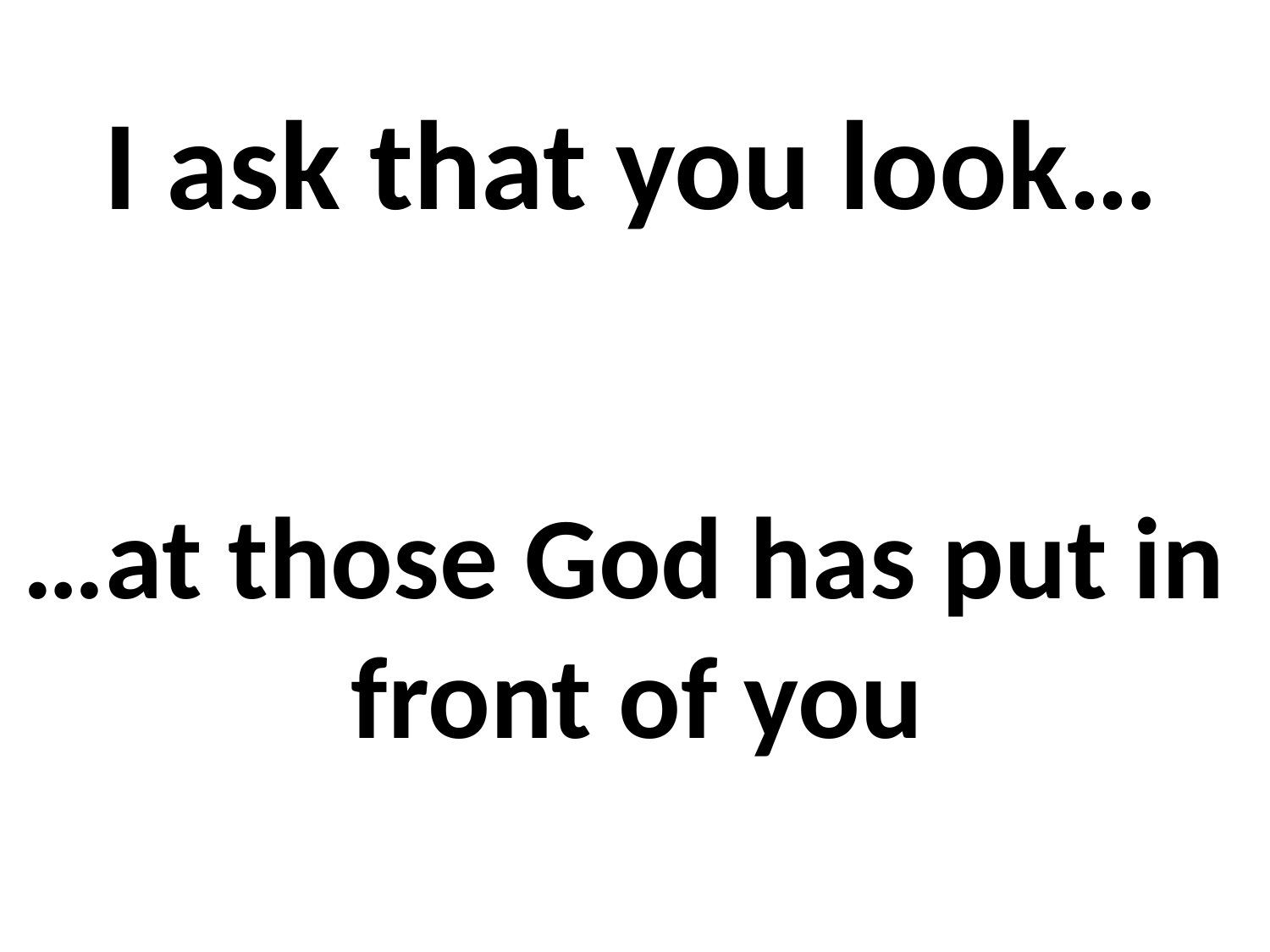

I ask that you look…
…at those God has put in
front of you